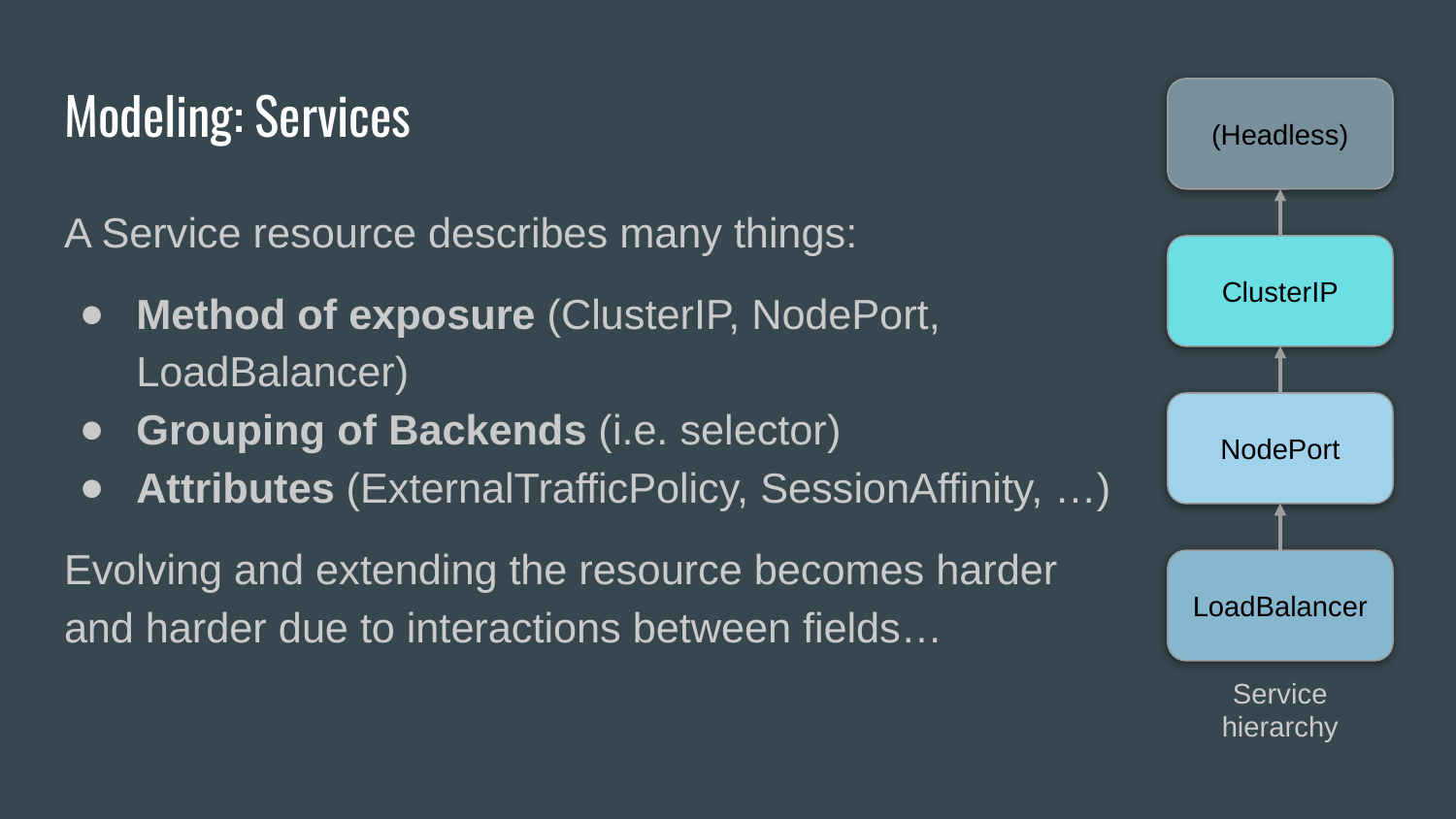

Services V+1
# Modeling: Services
(Headless)
A Service resource describes many things:
Method of exposure (ClusterIP, NodePort, LoadBalancer)
Grouping of Backends (i.e. selector)
Attributes (ExternalTrafficPolicy, SessionAffinity, …)
Evolving and extending the resource becomes harder and harder due to interactions between fields…
ClusterIP
NodePort
LoadBalancer
Service hierarchy